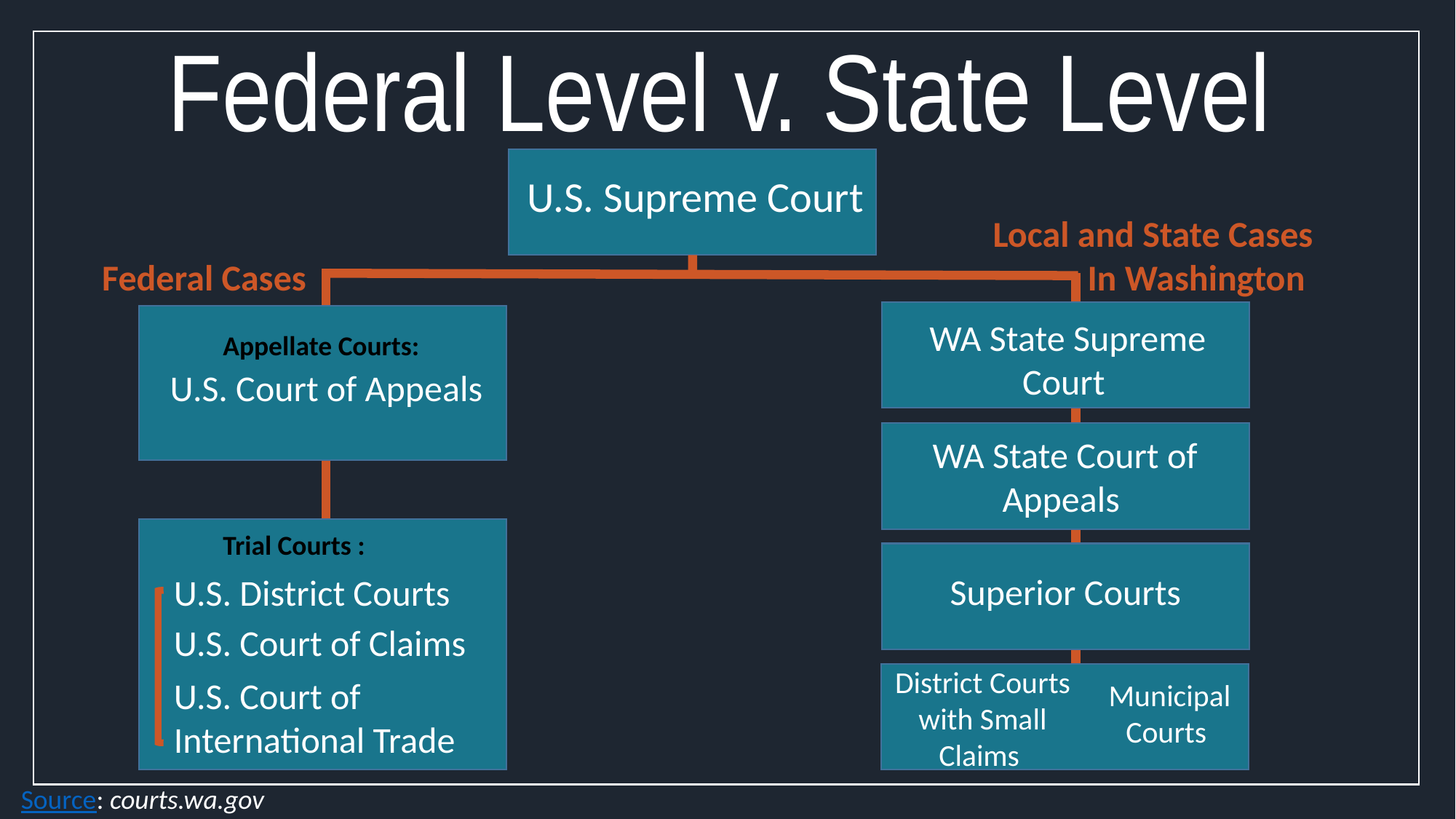

Federal Level v. State Level

U.S. Supreme Court
Local and State Cases In Washington
Federal Cases

WA State Supreme Court
Appellate Courts:
U.S. Court of Appeals

WA State Court of Appeals

Trial Courts :

Superior Courts
U.S. District Courts

U.S. Court of Claims
District Courts with Small Claims

U.S. Court of International Trade
Municipal Courts
Source: courts.wa.gov